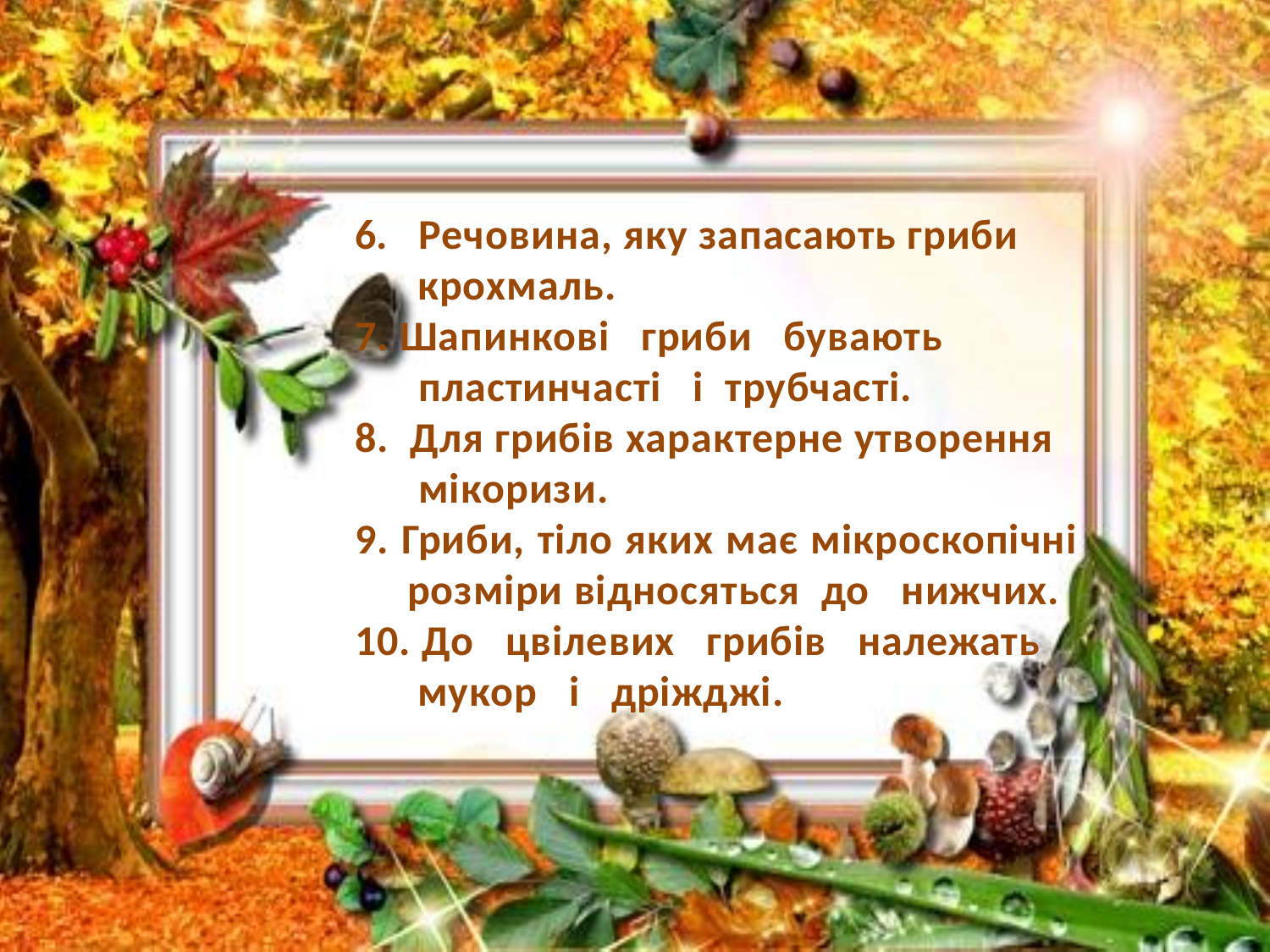

Речовина, яку запасають гриби
      крохмаль.
7. Шапинкові   гриби   бувають   пластинчасті   і  трубчасті.
8.  Для грибів характерне утворення мікоризи.
9. Гриби, тіло яких має мікроскопічні
     розміри відносяться  до   нижчих.
10. До   цвілевих   грибів   належать
      мукор   і   дріжджі.